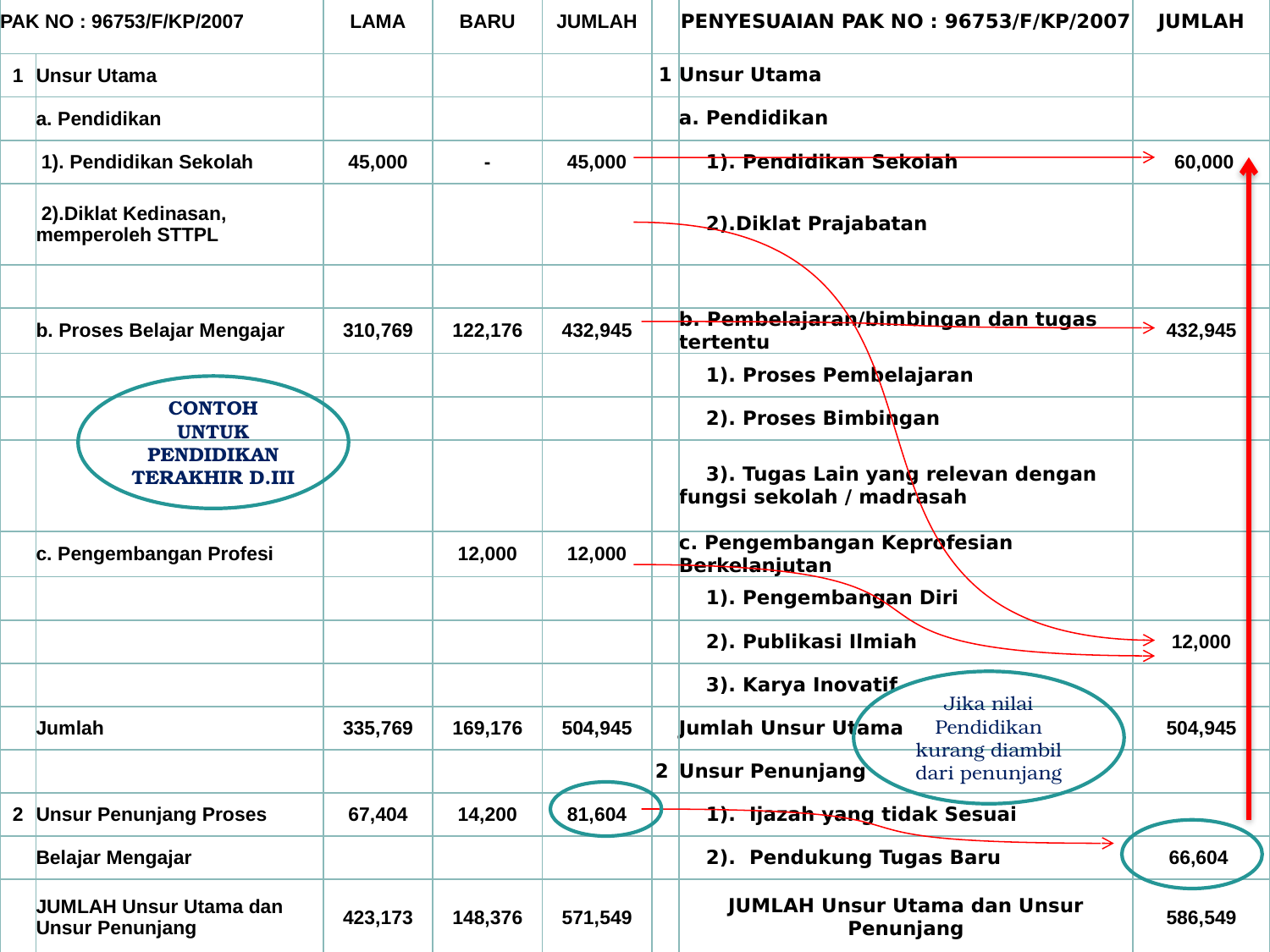

| PAK NO : 96753/F/KP/2007 |  | LAMA | BARU | JUMLAH |  | PENYESUAIAN PAK NO : 96753/F/KP/2007 | JUMLAH |
| --- | --- | --- | --- | --- | --- | --- | --- |
| 1 | Unsur Utama |  |  |  | 1 | Unsur Utama |  |
|  | a. Pendidikan |  |  |  |  | a. Pendidikan |  |
|  | 1). Pendidikan Sekolah | 45,000 | - | 45,000 |  | 1). Pendidikan Sekolah | 60,000 |
|  | 2).Diklat Kedinasan, memperoleh STTPL |  |  |  |  | 2).Diklat Prajabatan |  |
|  |  |  |  |  |  |  |  |
|  | b. Proses Belajar Mengajar | 310,769 | 122,176 | 432,945 |  | b. Pembelajaran/bimbingan dan tugas tertentu | 432,945 |
|  |  |  |  |  |  | 1). Proses Pembelajaran |  |
|  |  |  |  |  |  | 2). Proses Bimbingan |  |
|  |  |  |  |  |  | 3). Tugas Lain yang relevan dengan fungsi sekolah / madrasah |  |
|  | c. Pengembangan Profesi |  | 12,000 | 12,000 |  | c. Pengembangan Keprofesian Berkelanjutan |  |
|  |  |  |  |  |  | 1). Pengembangan Diri |  |
|  |  |  |  |  |  | 2). Publikasi Ilmiah | 12,000 |
|  |  |  |  |  |  | 3). Karya Inovatif |  |
|  | Jumlah | 335,769 | 169,176 | 504,945 |  | Jumlah Unsur Utama | 504,945 |
|  |  |  |  |  | 2 | Unsur Penunjang |  |
| 2 | Unsur Penunjang Proses | 67,404 | 14,200 | 81,604 |  | 1). Ijazah yang tidak Sesuai |  |
|  | Belajar Mengajar |  |  |  |  | 2). Pendukung Tugas Baru | 66,604 |
|  | JUMLAH Unsur Utama dan Unsur Penunjang | 423,173 | 148,376 | 571,549 |  | JUMLAH Unsur Utama dan Unsur Penunjang | 586,549 |
#

CONTOH UNTUK PENDIDIKAN TERAKHIR D.III
Jika nilai Pendidikan kurang diambil dari penunjang